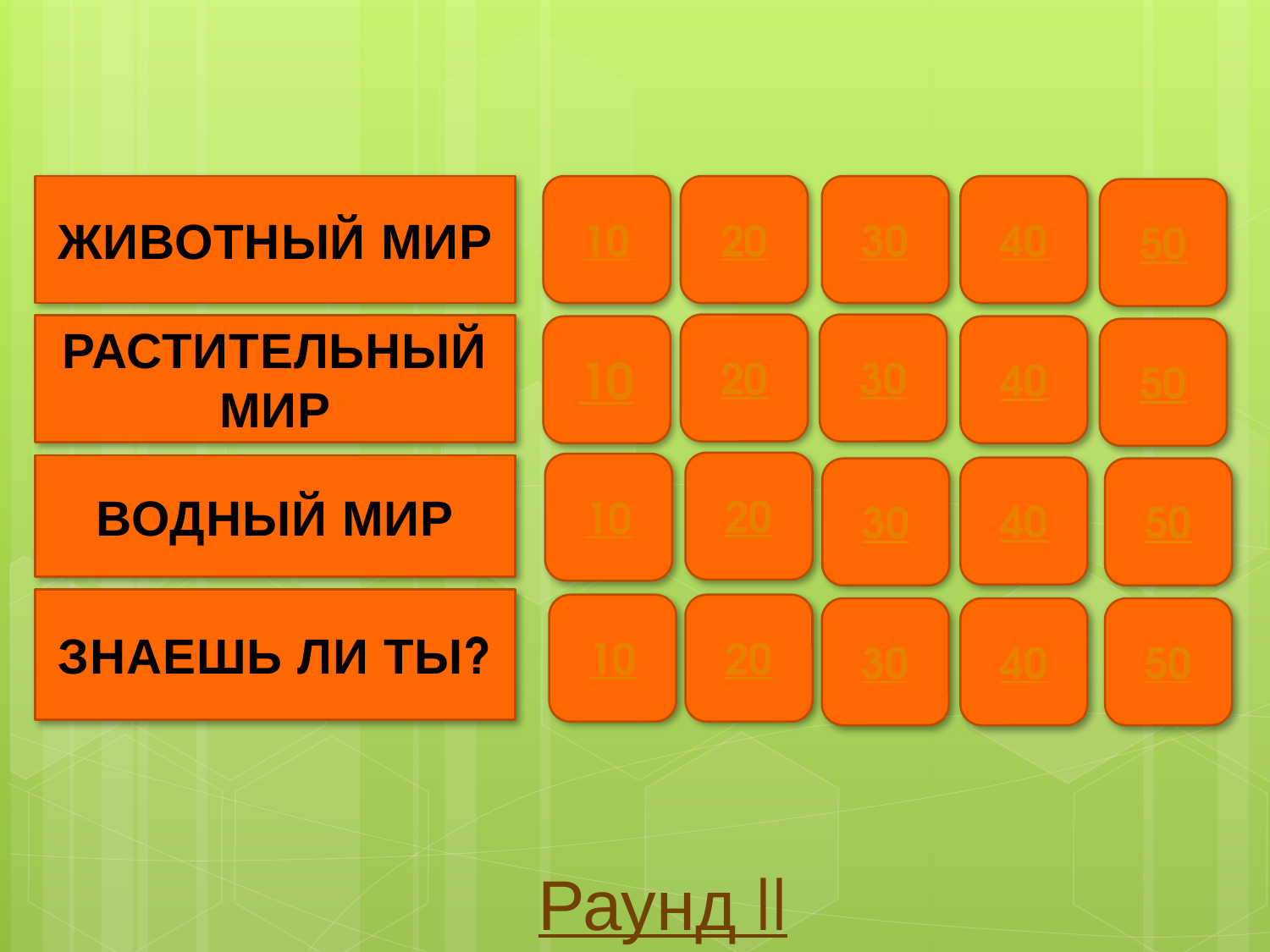

ЖИВОТНЫЙ МИР
10
20
30
40
50
20
30
РАСТИТЕЛЬНЫЙ МИР
10
40
50
20
10
ВОДНЫЙ МИР
40
30
50
ЗНАЕШЬ ЛИ ТЫ?
10
20
30
40
50
Раунд II